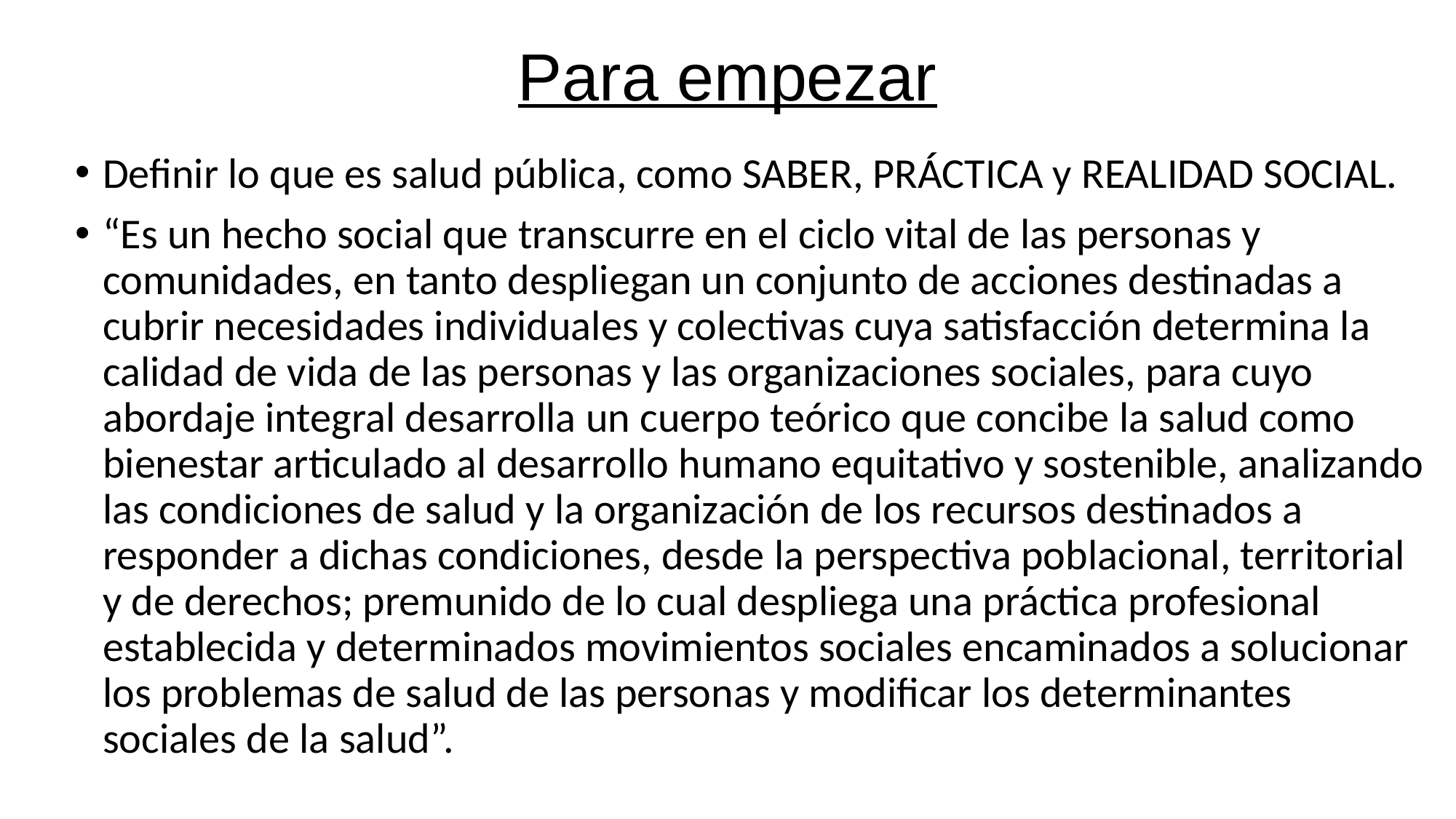

# Para empezar
Definir lo que es salud pública, como SABER, PRÁCTICA y REALIDAD SOCIAL.
“Es un hecho social que transcurre en el ciclo vital de las personas y comunidades, en tanto despliegan un conjunto de acciones destinadas a cubrir necesidades individuales y colectivas cuya satisfacción determina la calidad de vida de las personas y las organizaciones sociales, para cuyo abordaje integral desarrolla un cuerpo teórico que concibe la salud como bienestar articulado al desarrollo humano equitativo y sostenible, analizando las condiciones de salud y la organización de los recursos destinados a responder a dichas condiciones, desde la perspectiva poblacional, territorial y de derechos; premunido de lo cual despliega una práctica profesional establecida y determinados movimientos sociales encaminados a solucionar los problemas de salud de las personas y modificar los determinantes sociales de la salud”.